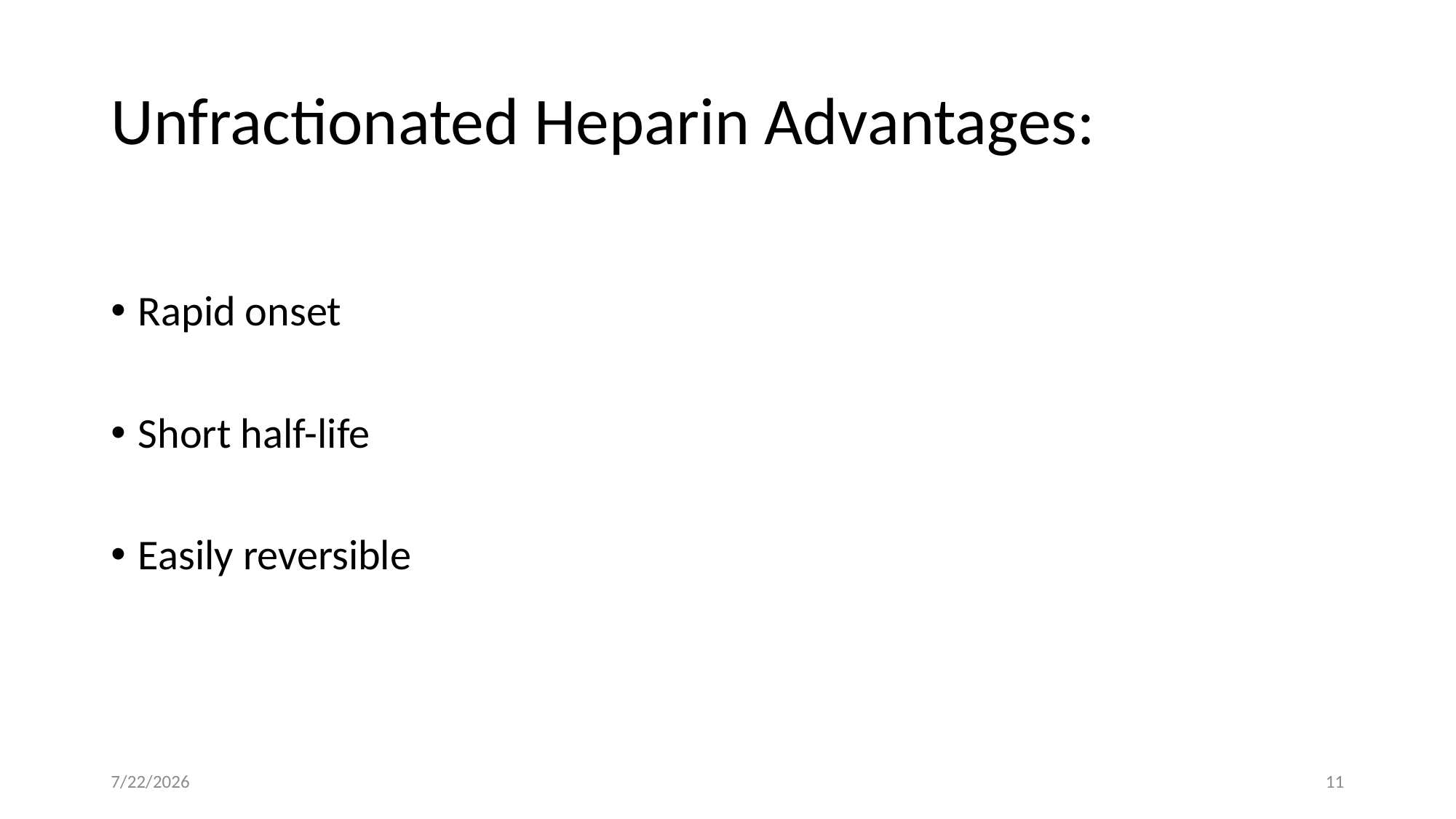

# Unfractionated Heparin Advantages:

Rapid onset

Short half-life

Easily reversible
7/22/2026
11